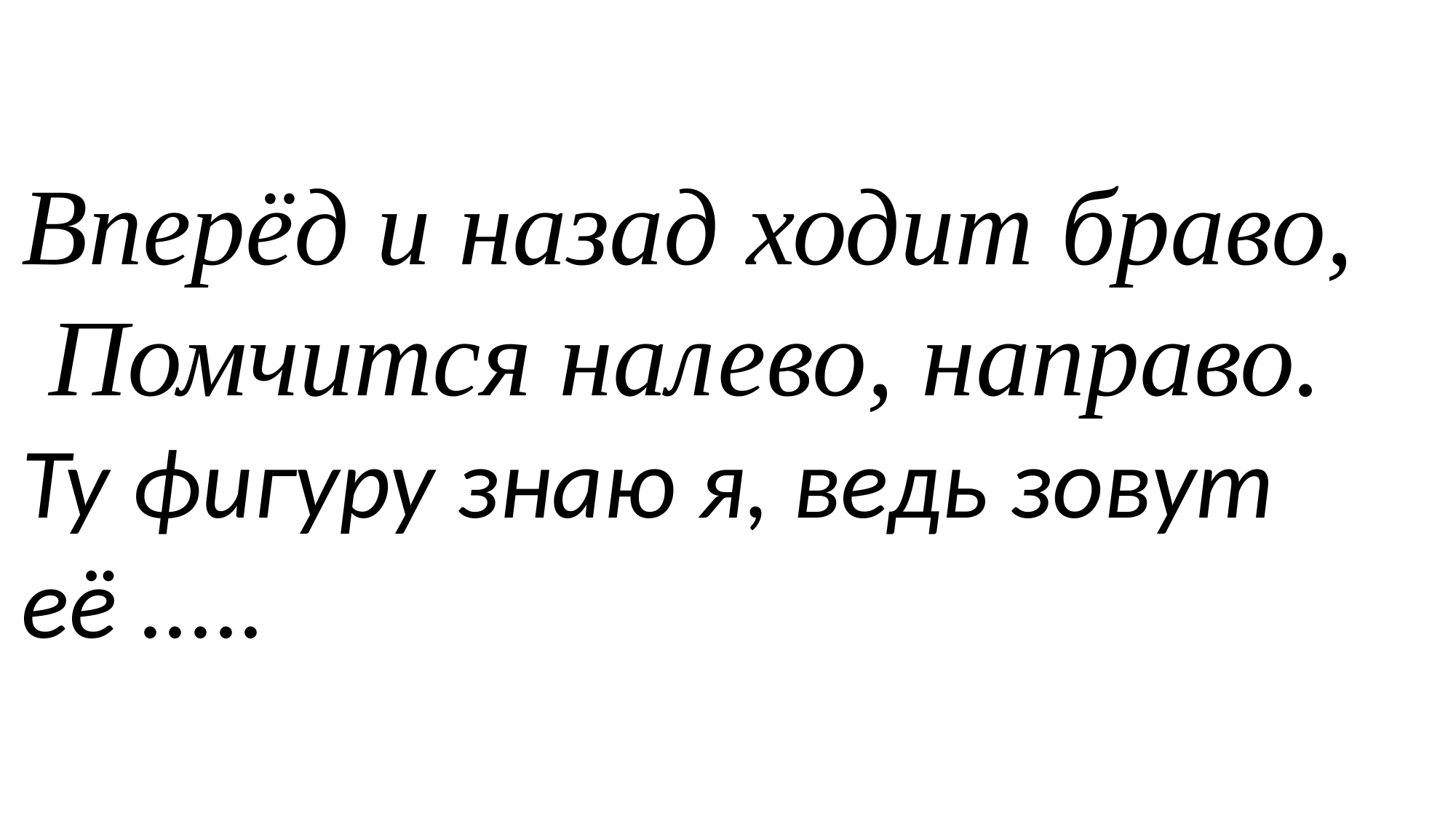

Вперёд и назад ходит браво,
 Помчится налево, направо.
Ту фигуру знаю я, ведь зовут её .....